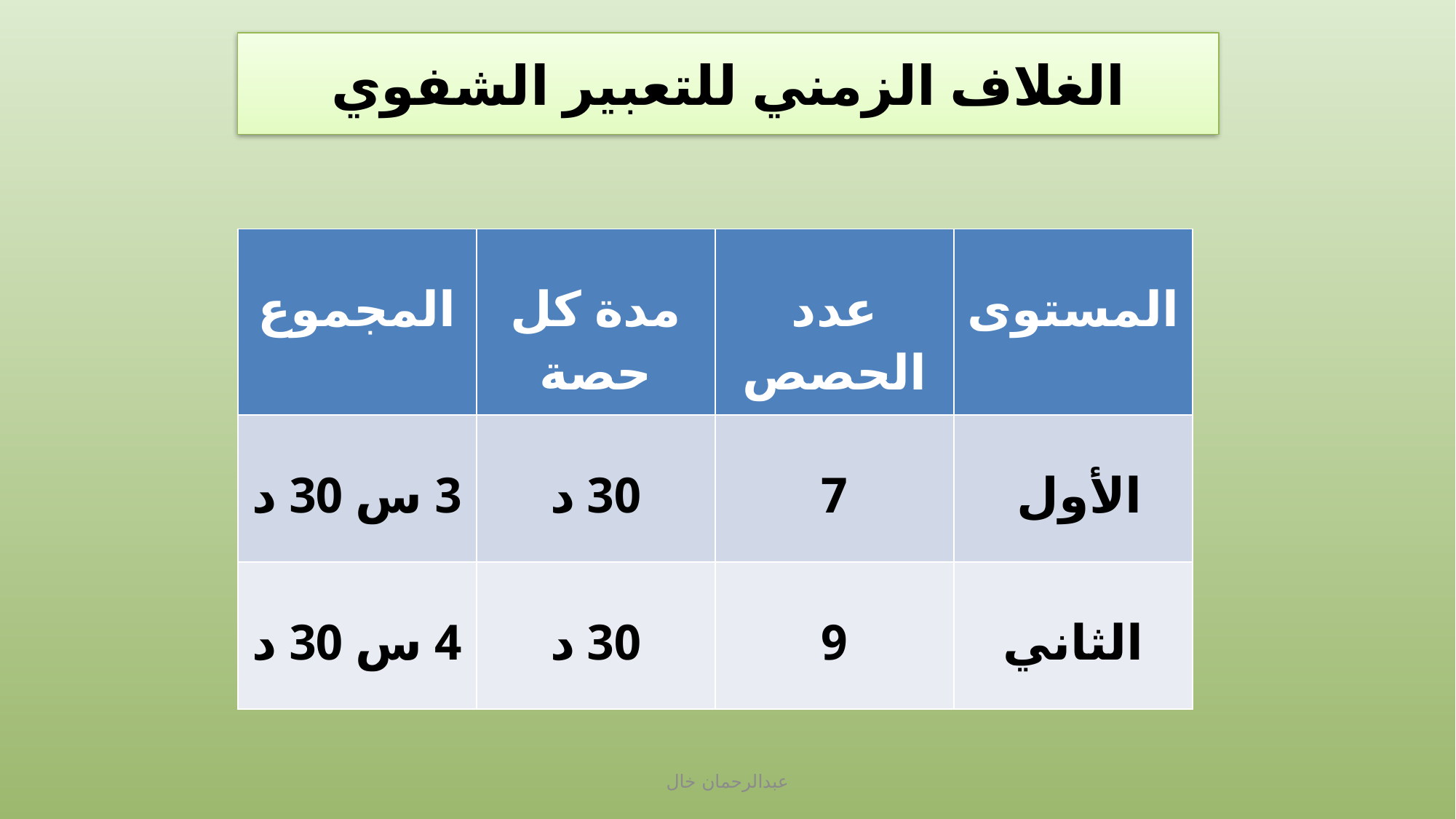

# الغلاف الزمني للتعبير الشفوي
| المجموع | مدة كل حصة | عدد الحصص | المستوى |
| --- | --- | --- | --- |
| 3 س 30 د | 30 د | 7 | الأول |
| 4 س 30 د | 30 د | 9 | الثاني |
عبدالرحمان خال